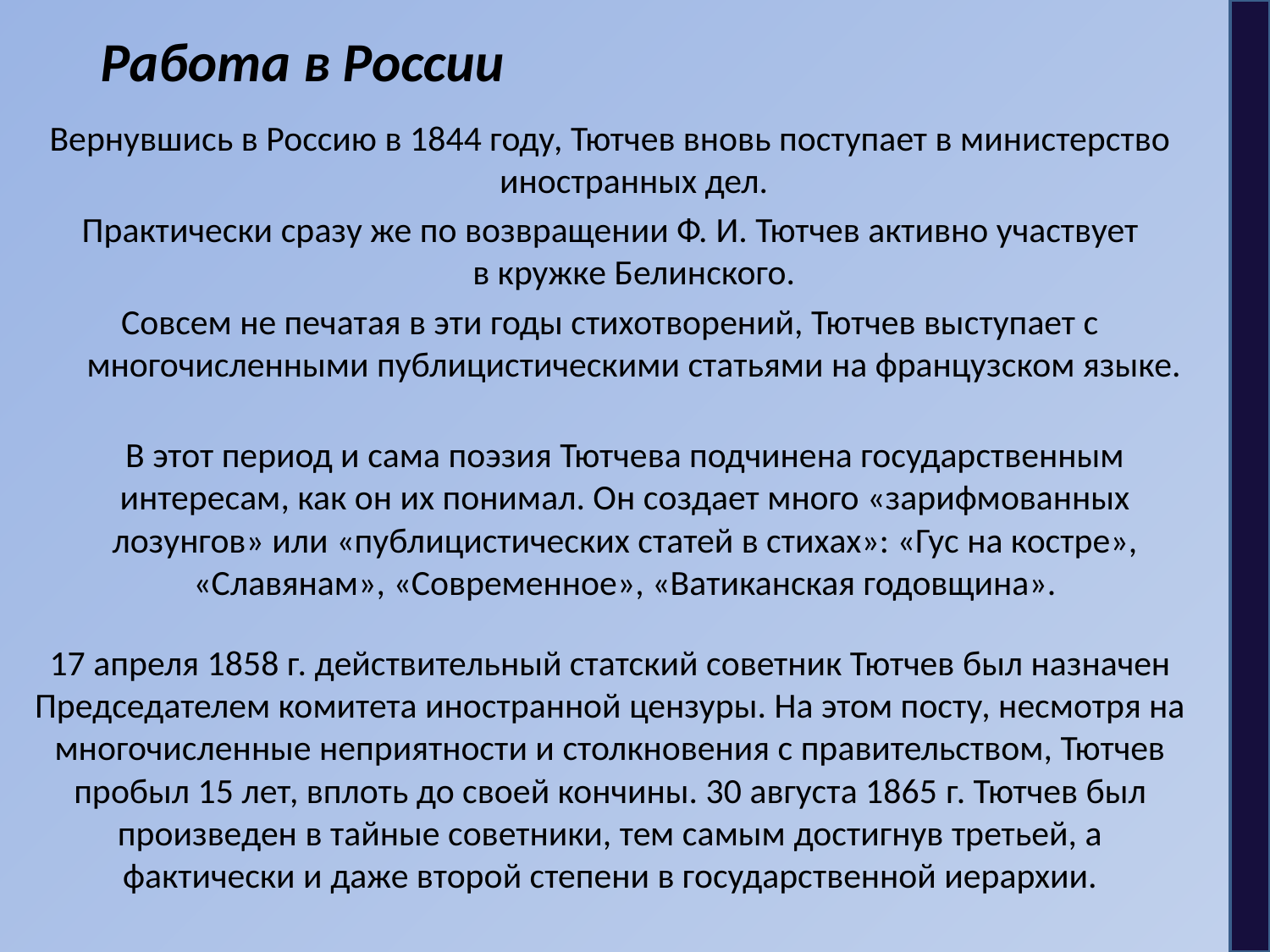

# Работа в России
Вернувшись в Россию в 1844 году, Тютчев вновь поступает в министерство иностранных дел.
Практически сразу же по возвращении Ф. И. Тютчев активно участвует в кружке Белинского.
Совсем не печатая в эти годы стихотворений, Тютчев выступает с многочисленными публицистическими статьями на французском языке.

В этот период и сама поэзия Тютчева подчинена государственным интересам, как он их понимал. Он создает много «зарифмованных лозунгов» или «публицистических статей в стихах»: «Гус на костре», «Славянам», «Современное», «Ватиканская годовщина».

17 апреля 1858 г. действительный статский советник Тютчев был назначен Председателем комитета иностранной цензуры. На этом посту, несмотря на многочисленные неприятности и столкновения с правительством, Тютчев пробыл 15 лет, вплоть до своей кончины. 30 августа 1865 г. Тютчев был произведен в тайные советники, тем самым достигнув третьей, а фактически и даже второй степени в государственной иерархии.